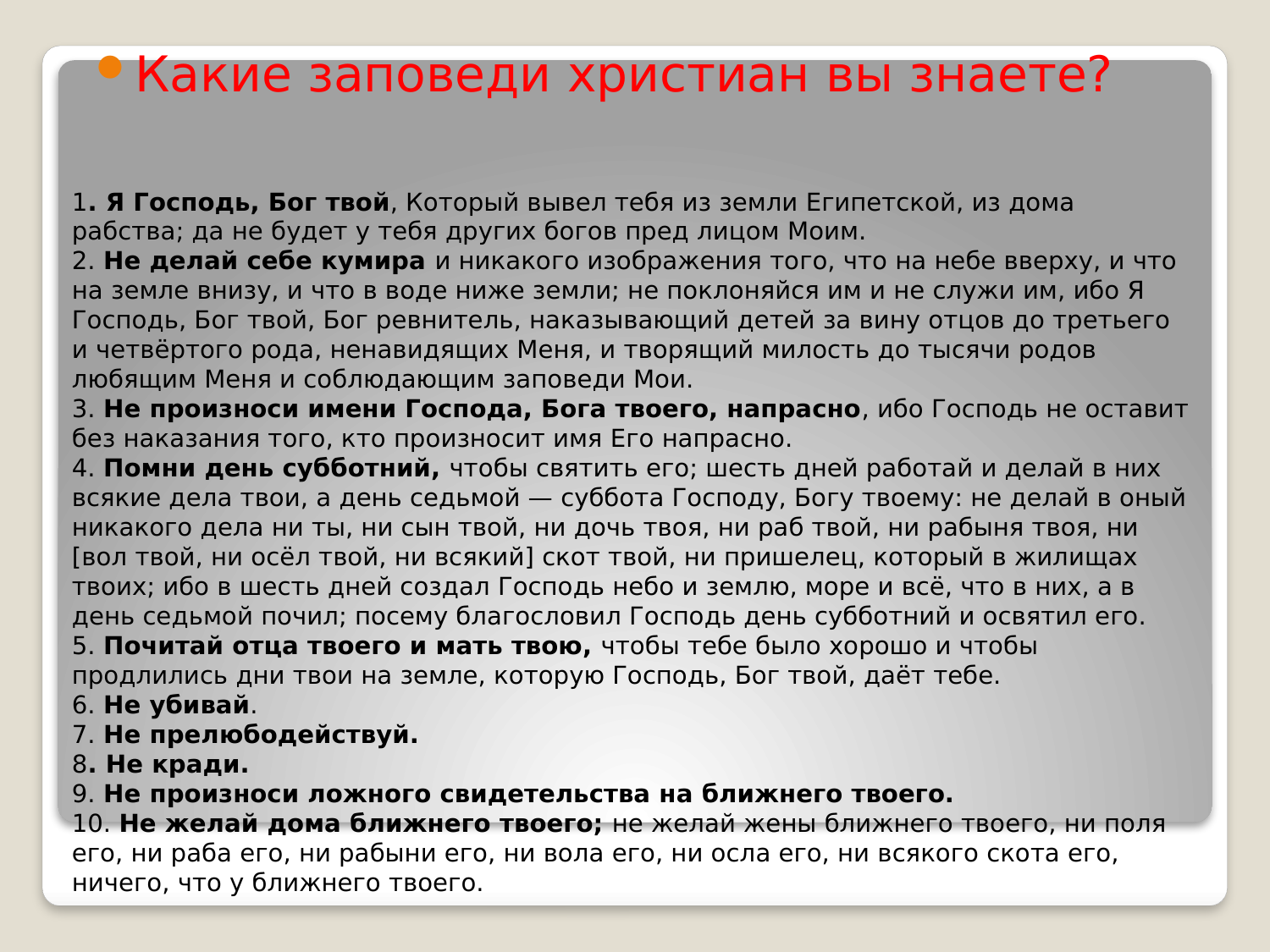

Какие заповеди христиан вы знаете?
# 1. Я Господь, Бог твой, Который вывел тебя из земли Египетской, из дома рабства; да не будет у тебя других богов пред лицом Моим. 2. Не делай себе кумира и никакого изображения того, что на небе вверху, и что на земле внизу, и что в воде ниже земли; не поклоняйся им и не служи им, ибо Я Господь, Бог твой, Бог ревнитель, наказывающий детей за вину отцов до третьего и четвёртого рода, ненавидящих Меня, и творящий милость до тысячи родов любящим Меня и соблюдающим заповеди Мои. 3. Не произноси имени Господа, Бога твоего, напрасно, ибо Господь не оставит без наказания того, кто произносит имя Его напрасно. 4. Помни день субботний, чтобы святить его; шесть дней работай и делай в них всякие дела твои, а день седьмой — суббота Господу, Богу твоему: не делай в оный никакого дела ни ты, ни сын твой, ни дочь твоя, ни раб твой, ни рабыня твоя, ни [вол твой, ни осёл твой, ни всякий] скот твой, ни пришелец, который в жилищах твоих; ибо в шесть дней создал Господь небо и землю, море и всё, что в них, а в день седьмой почил; посему благословил Господь день субботний и освятил его. 5. Почитай отца твоего и мать твою, чтобы тебе было хорошо и чтобы продлились дни твои на земле, которую Господь, Бог твой, даёт тебе. 6. Не убивай. 7. Не прелюбодействуй. 8. Не кради. 9. Не произноси ложного свидетельства на ближнего твоего. 10. Не желай дома ближнего твоего; не желай жены ближнего твоего, ни поля его, ни раба его, ни рабыни его, ни вола его, ни осла его, ни всякого скота его, ничего, что у ближнего твоего.